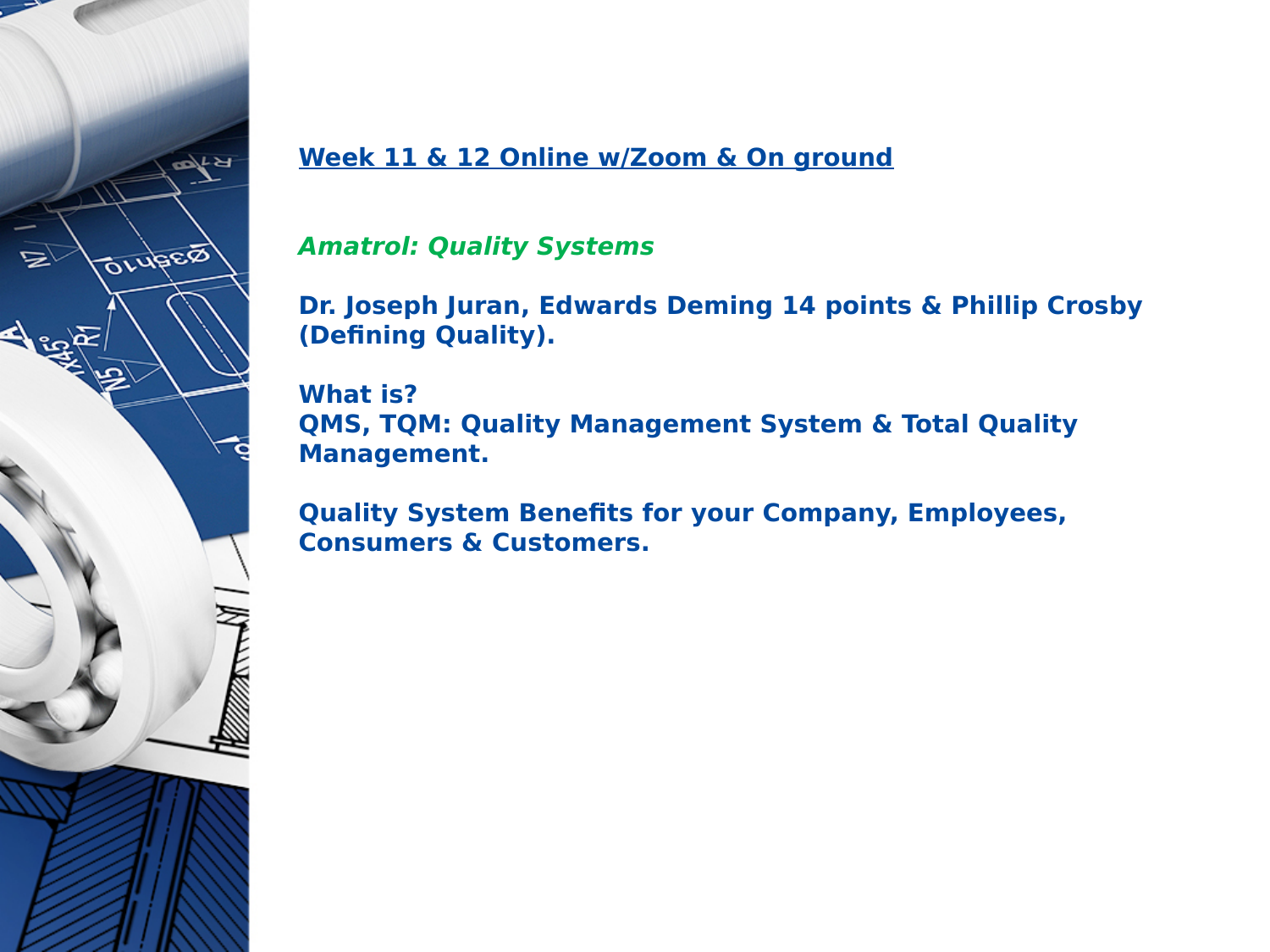

# Week 11 & 12 Online w/Zoom & On ground Amatrol: Quality Systems Dr. Joseph Juran, Edwards Deming 14 points & Phillip Crosby (Defining Quality). What is? QMS, TQM: Quality Management System & Total Quality Management. Quality System Benefits for your Company, Employees, Consumers & Customers.